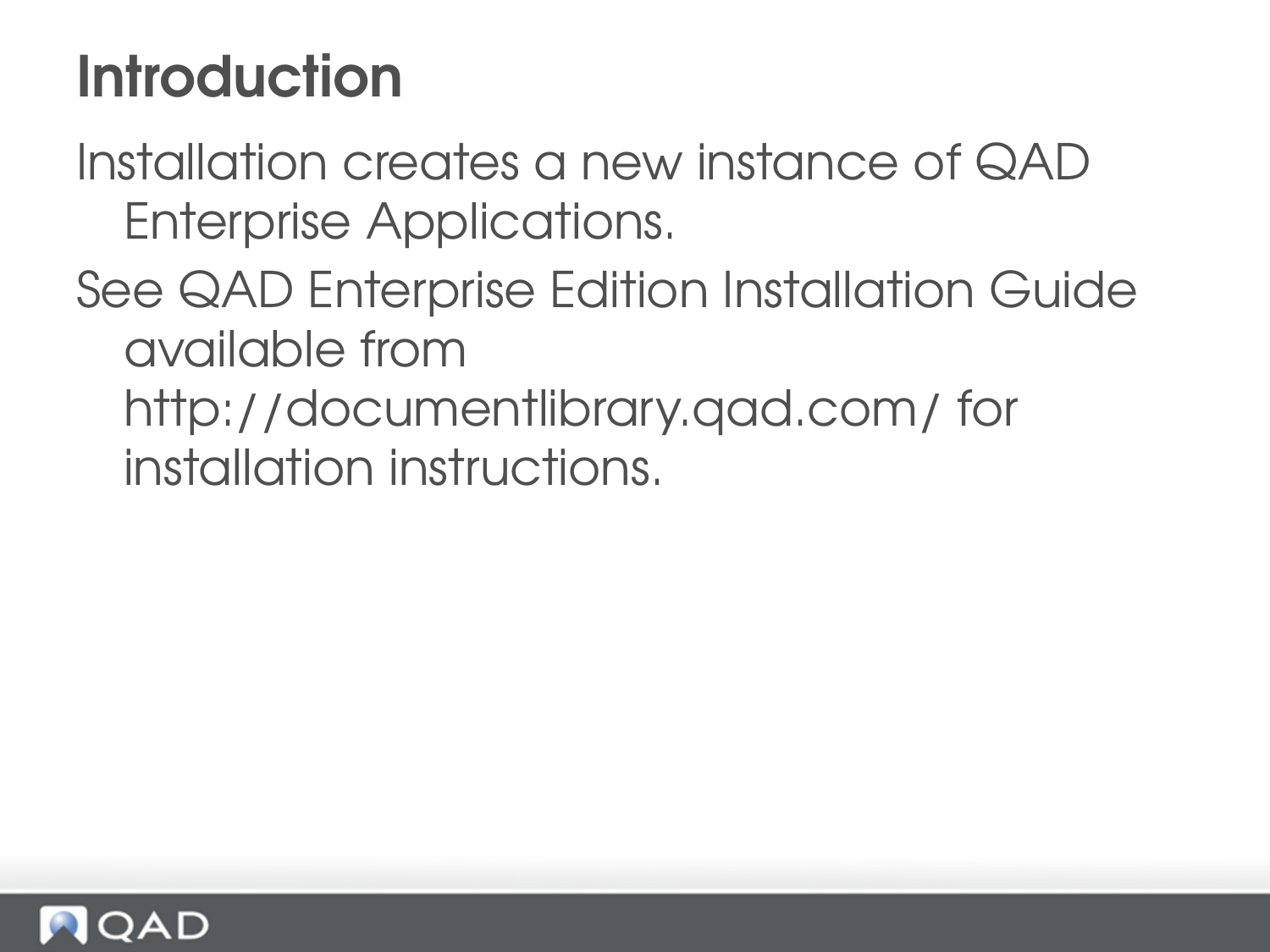

# Introduction
Installation creates a new instance of QAD Enterprise Applications.
See QAD Enterprise Edition Installation Guide available from http://documentlibrary.qad.com/ for installation instructions.